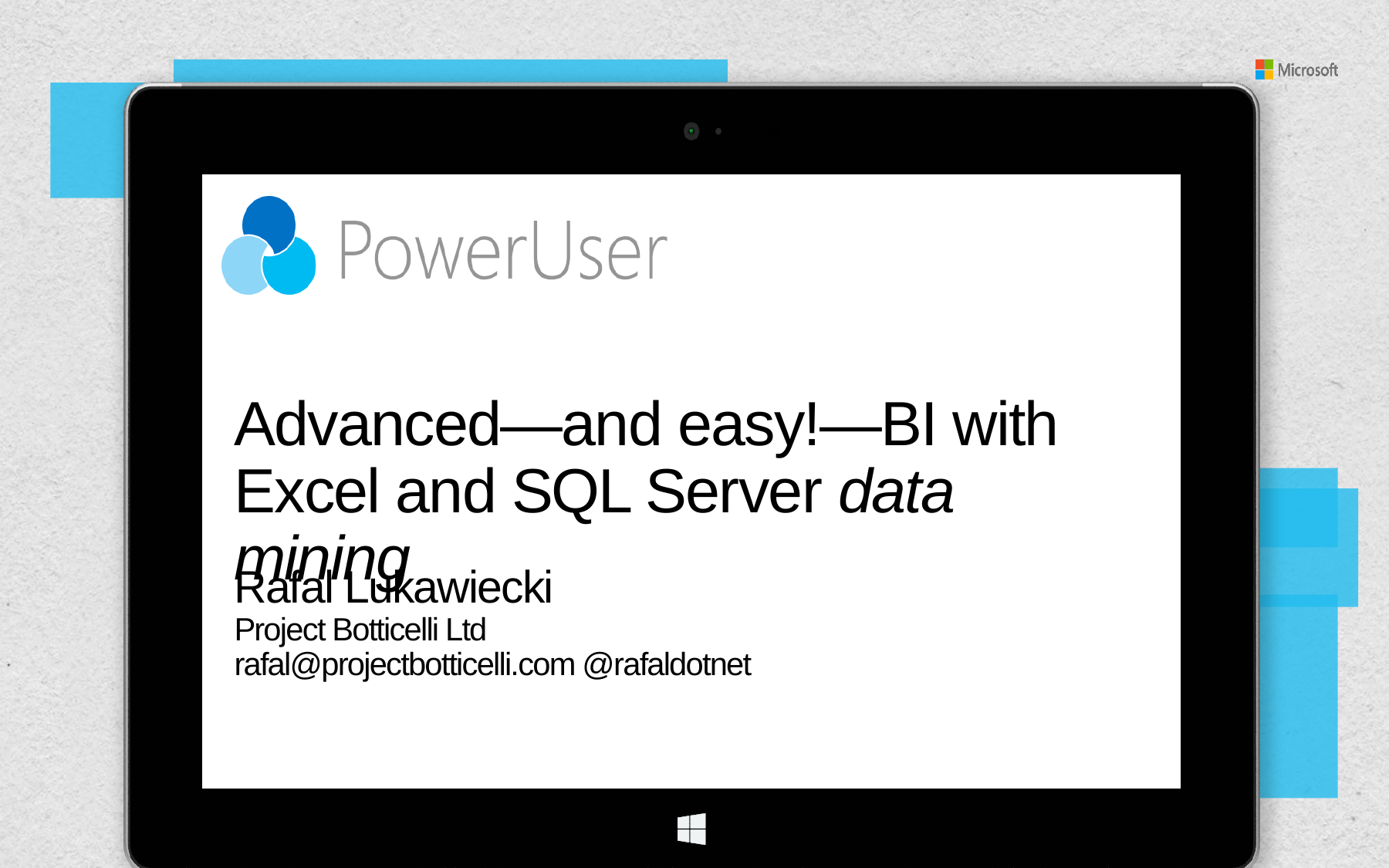

# Advanced—and easy!—BI with Excel and SQL Server data mining
Rafal Lukawiecki
Project Botticelli Ltd
rafal@projectbotticelli.com @rafaldotnet